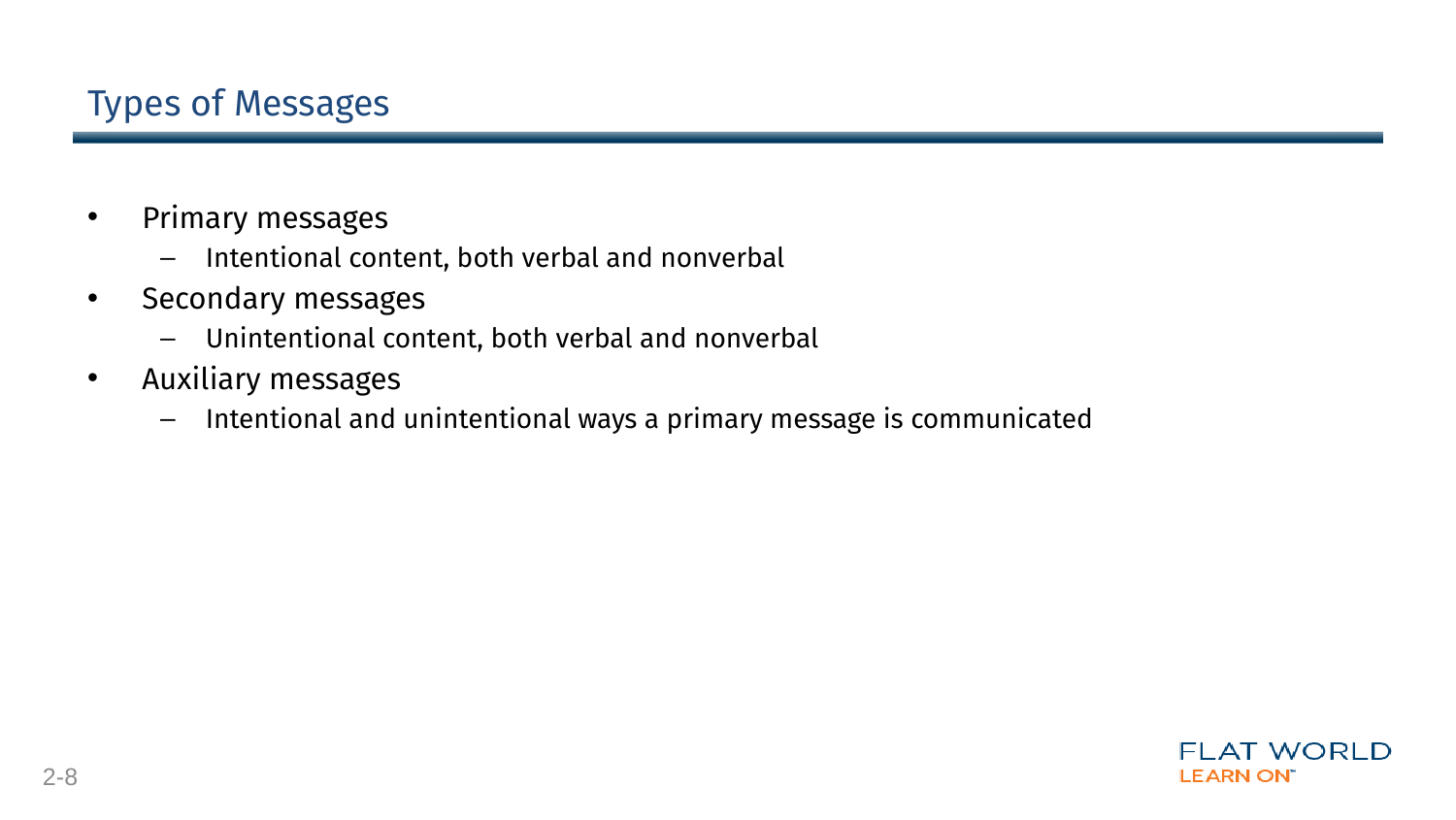

# Types of Messages
Primary messages
Intentional content, both verbal and nonverbal
Secondary messages
Unintentional content, both verbal and nonverbal
Auxiliary messages
Intentional and unintentional ways a primary message is communicated

2-8